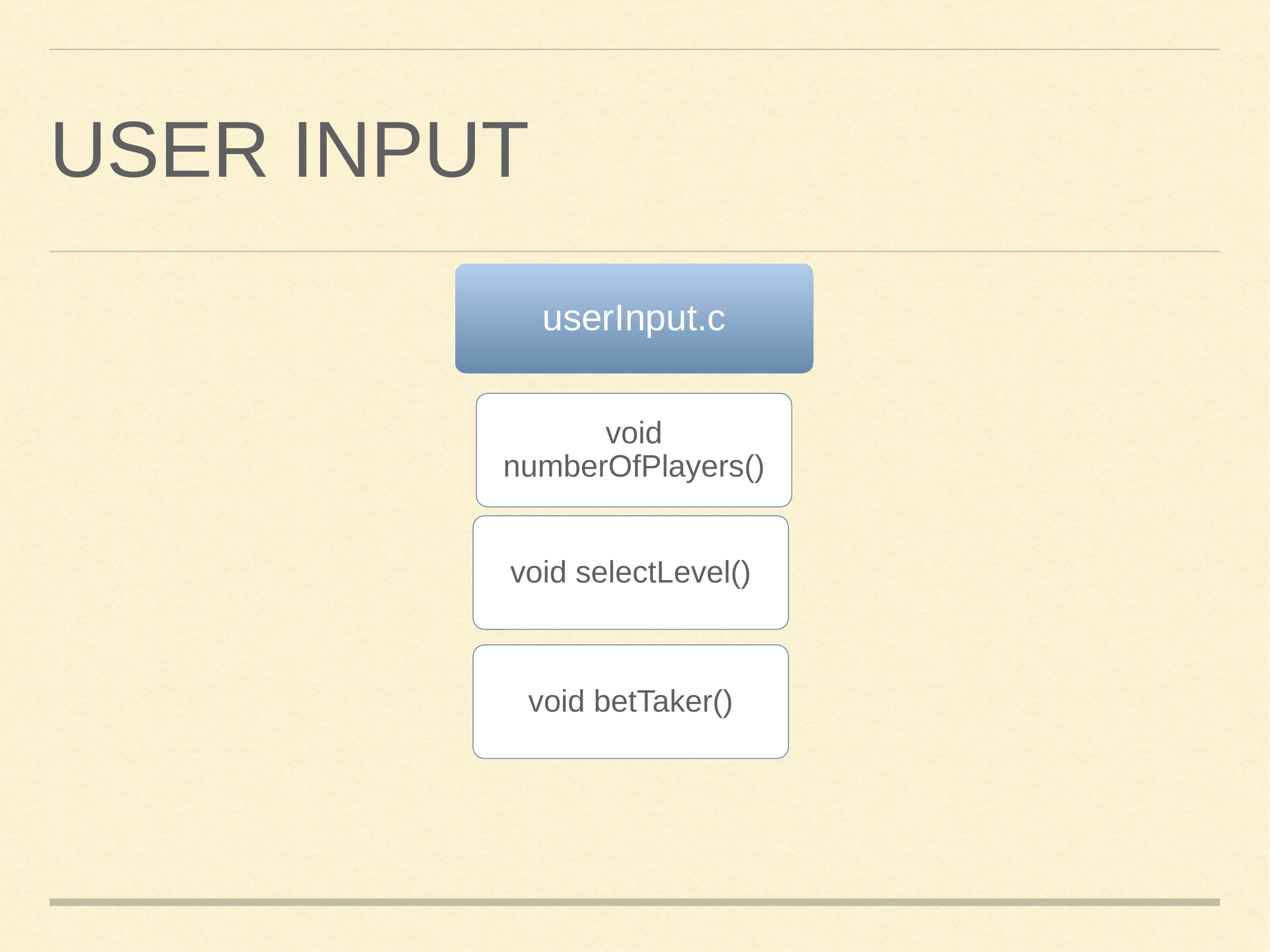

# user input

userInput.c

void numberOfPlayers()

void selectLevel()

void betTaker()